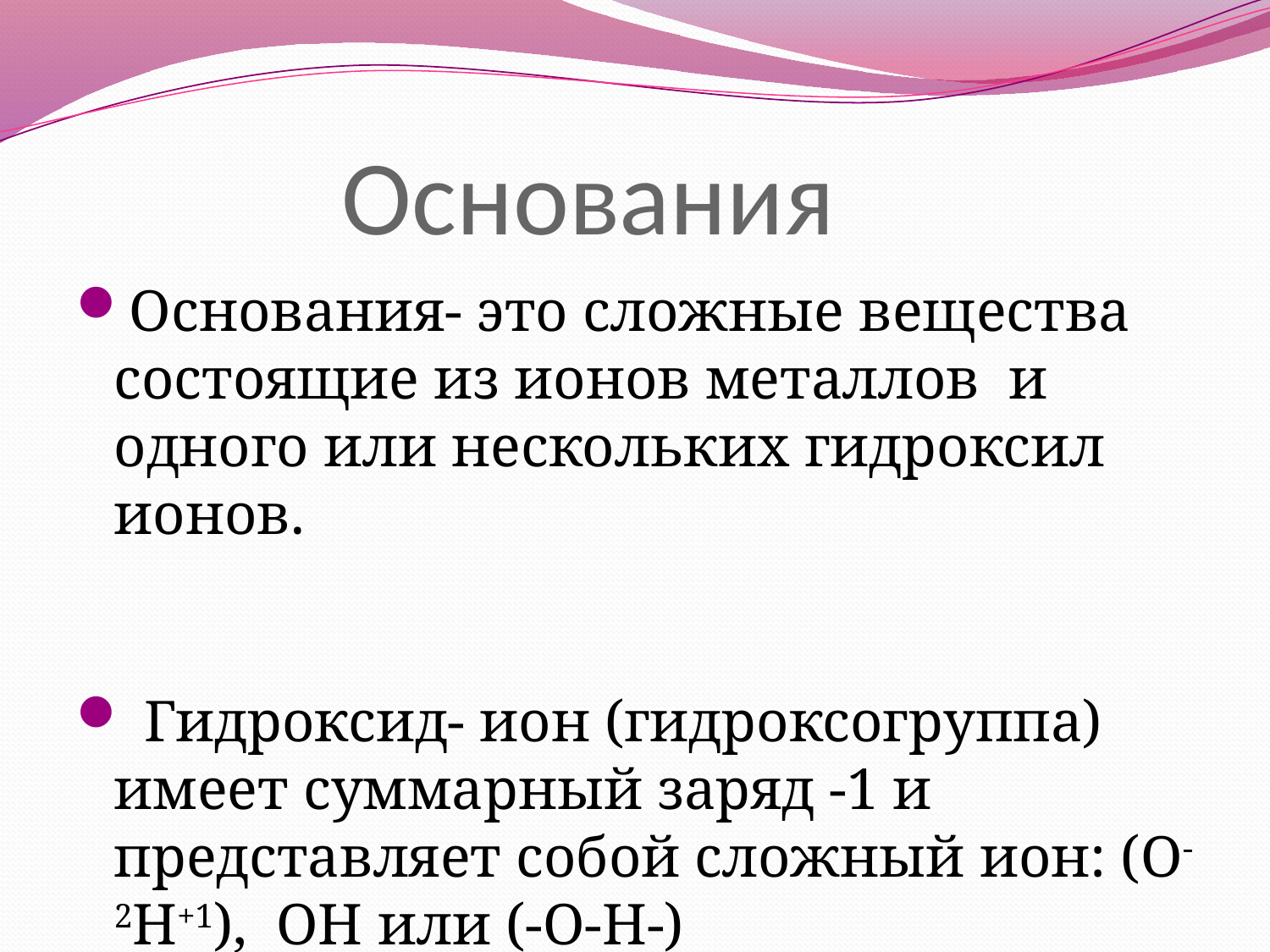

# Основания
Основания- это сложные вещества состоящие из ионов металлов  и одного или нескольких гидроксил ионов.

 Гидроксид- ион (гидроксогруппа) имеет суммарный заряд -1 и представляет собой сложный ион: (O-2H+1),  OH или (-О-Н-)